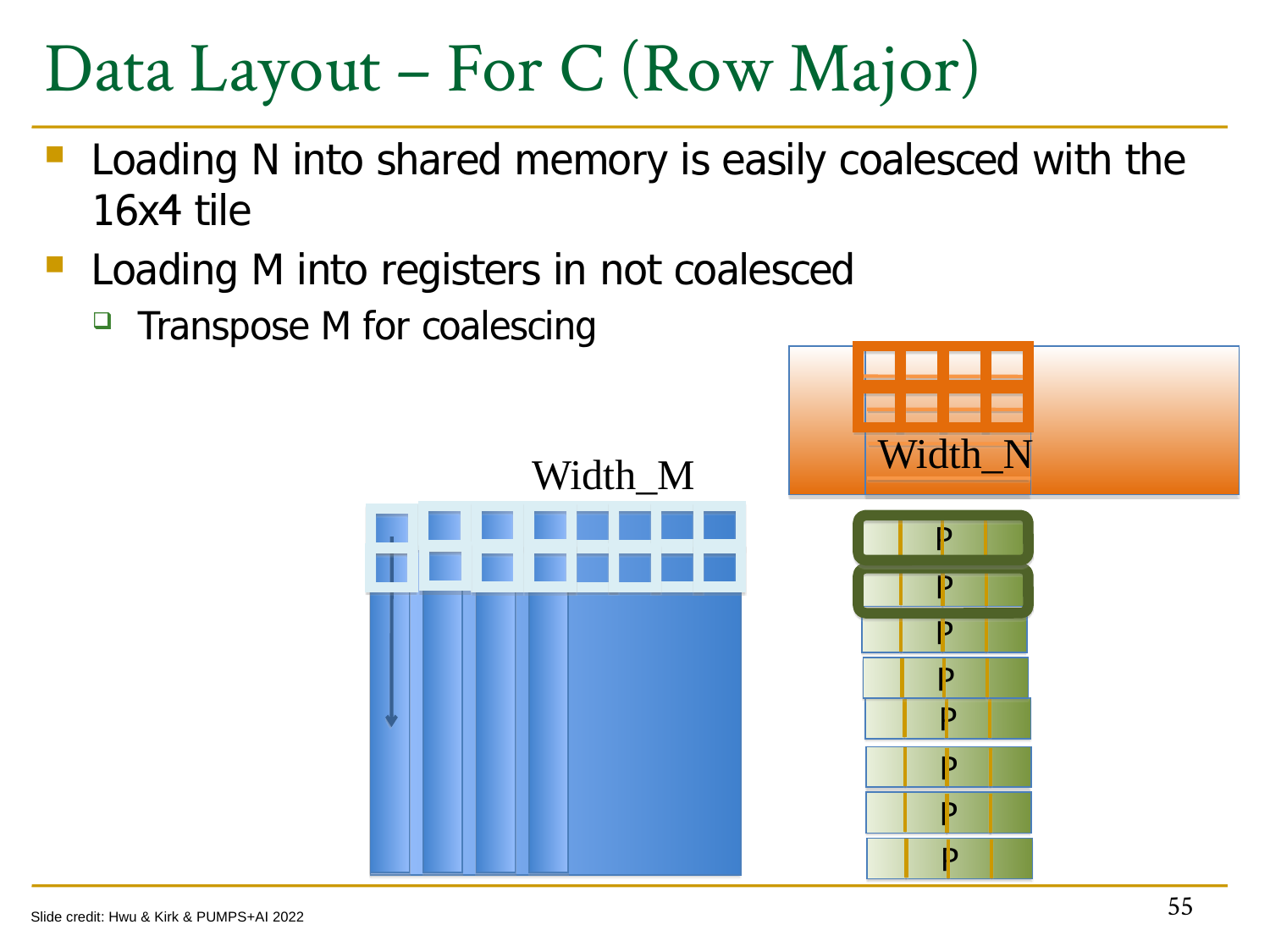

# Data Layout – For C (Row Major)
Loading N into shared memory is easily coalesced with the 16x4 tile
Loading M into registers in not coalesced
Transpose M for coalescing
B

Width_N
Width_M
A

P

P

P
P

P
P
P
P
55
Slide credit: Hwu & Kirk & PUMPS+AI 2022